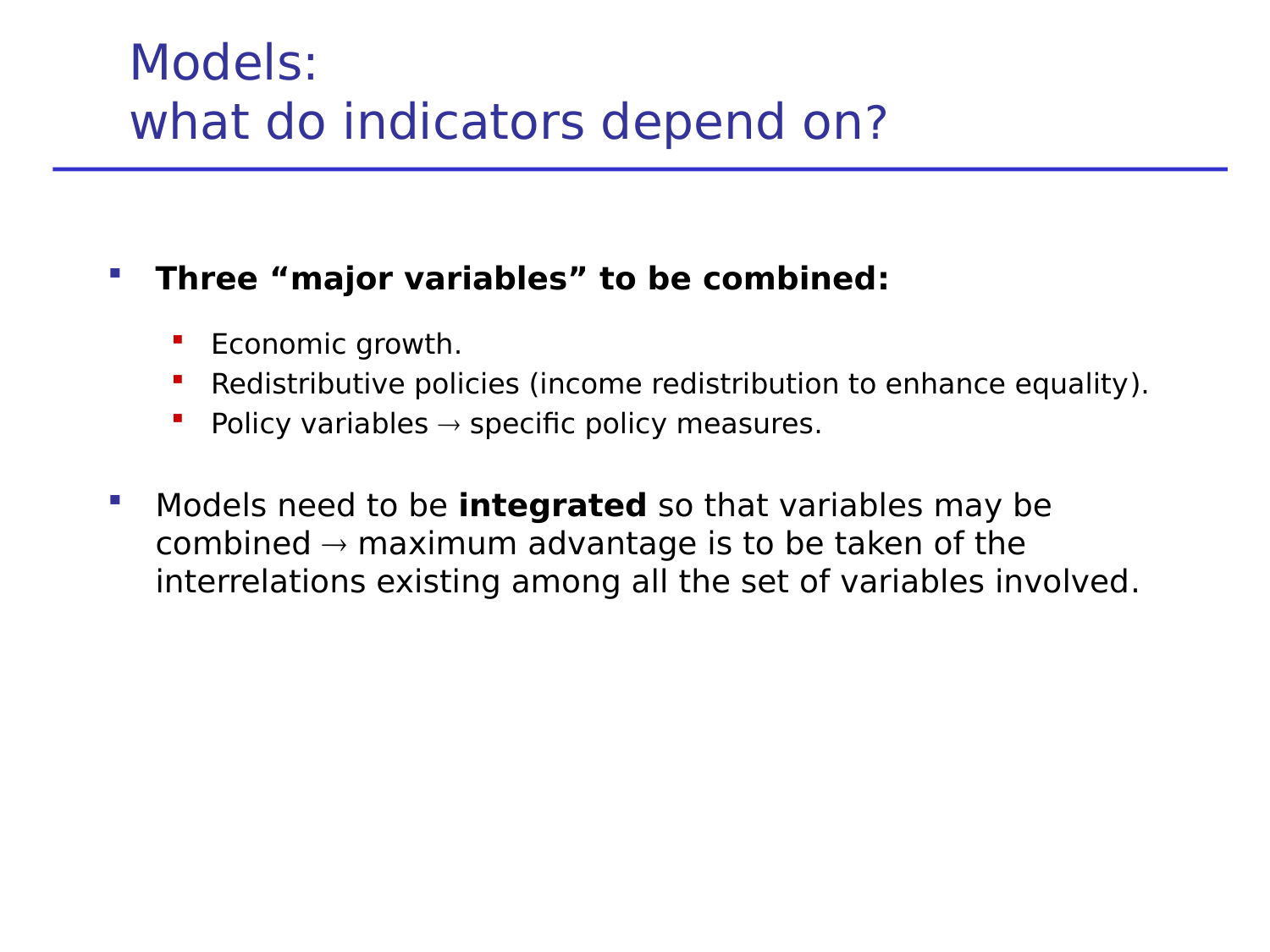

Models:
what do indicators depend on?

Three “major variables” to be combined:

Economic growth.
Redistributive policies (income redistribution to enhance equality).
Policy variables → specific policy measures.

Models need to be integrated so that variables may be combined → maximum advantage is to be taken of the interrelations existing among all the set of variables involved.